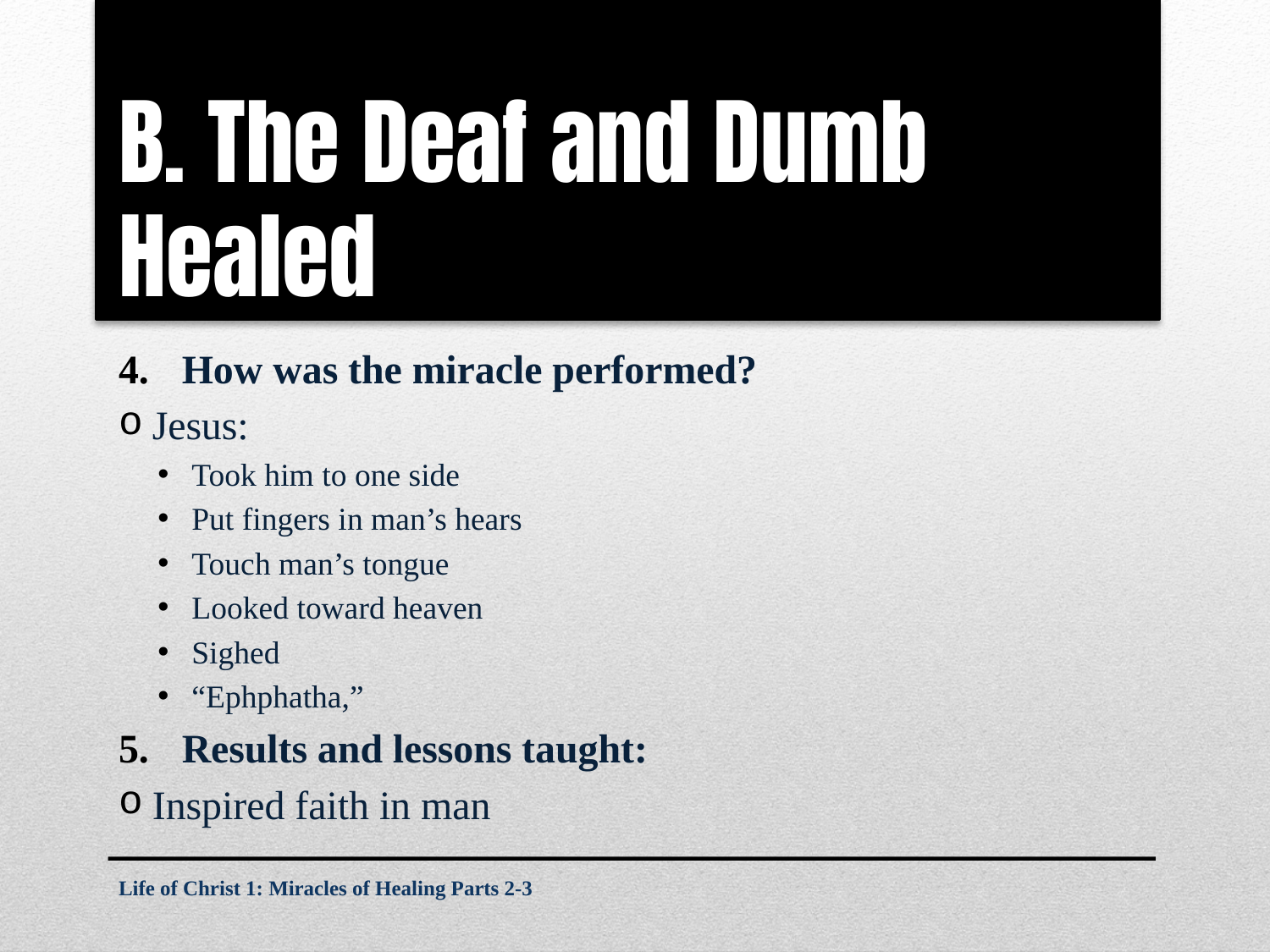

# B. The Deaf and Dumb Healed
How was the miracle performed?
Jesus:
Took him to one side
Put fingers in man’s hears
Touch man’s tongue
Looked toward heaven
Sighed
“Ephphatha,”
Results and lessons taught:
Inspired faith in man

Life of Christ 1: Miracles of Healing Parts 2-3